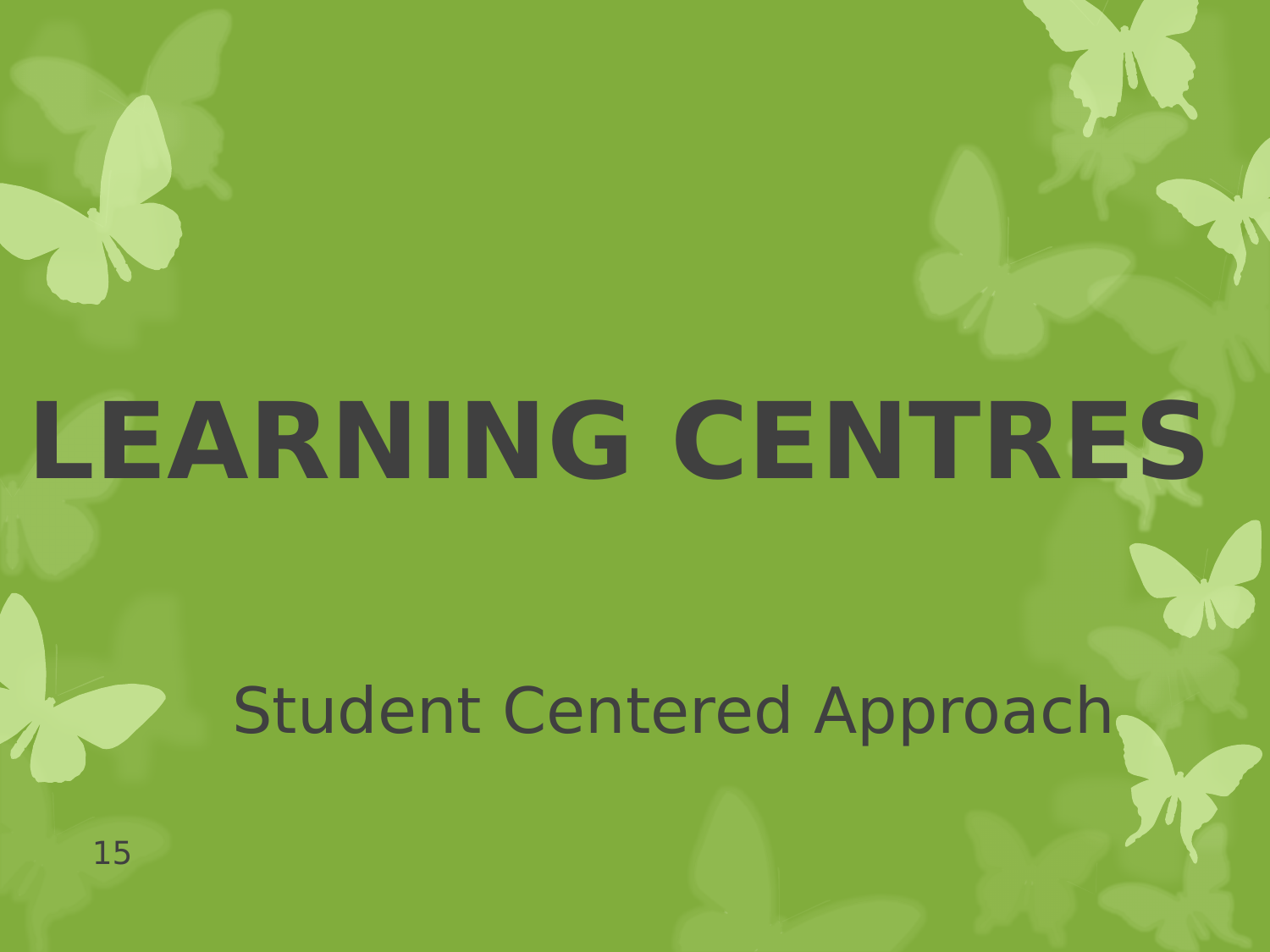

# LEARNING CENTRES
Student Centered Approach

15